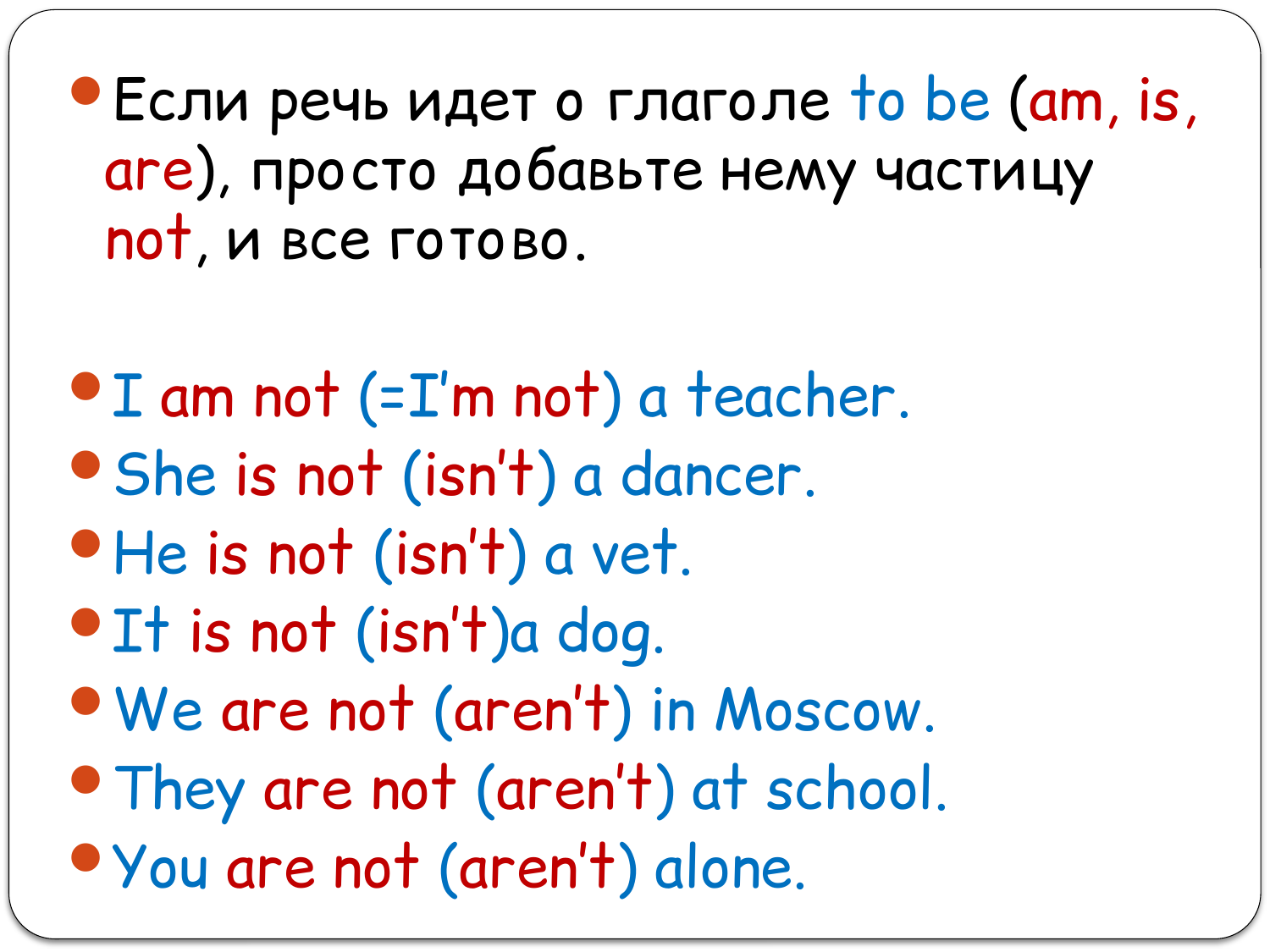

Если речь идет о глаголе to be (am, is, are), просто добавьте нему частицу not, и все готово.

I am not (=I’m not) a teacher.
She is not (isn’t) a dancer.
He is not (isn’t) a vet.
It is not (isn’t)a dog.
We are not (aren’t) in Moscow.
They are not (aren’t) at school.
You are not (aren’t) alone.